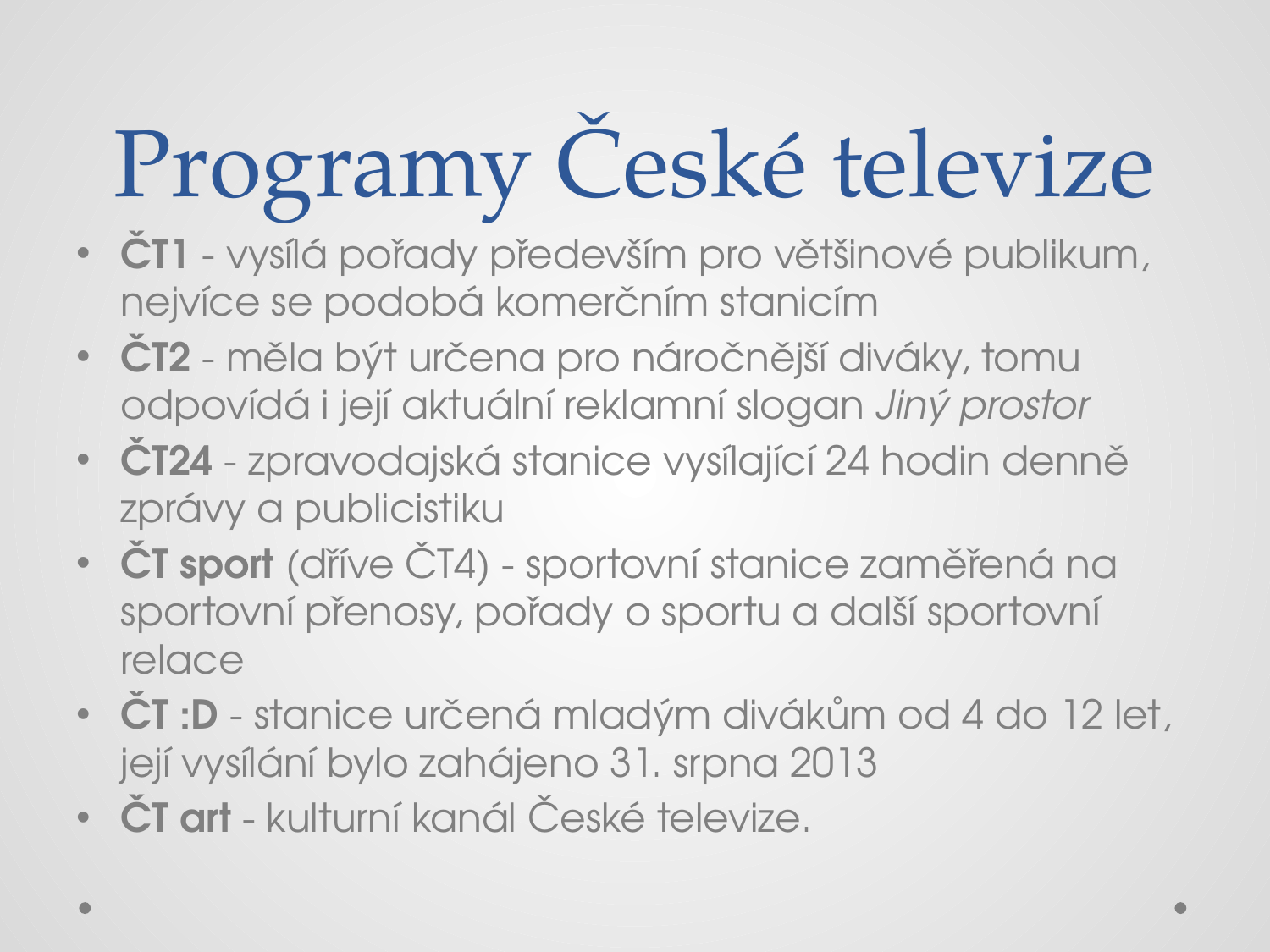

# Programy České televize
ČT1 - vysílá pořady především pro většinové publikum, nejvíce se podobá komerčním stanicím
ČT2 - měla být určena pro náročnější diváky, tomu odpovídá i její aktuální reklamní slogan Jiný prostor
ČT24 - zpravodajská stanice vysílající 24 hodin denně zprávy a publicistiku
ČT sport (dříve ČT4) - sportovní stanice zaměřená na sportovní přenosy, pořady o sportu a další sportovní relace
ČT :D - stanice určená mladým divákům od 4 do 12 let, její vysílání bylo zahájeno 31. srpna 2013
ČT art - kulturní kanál České televize.